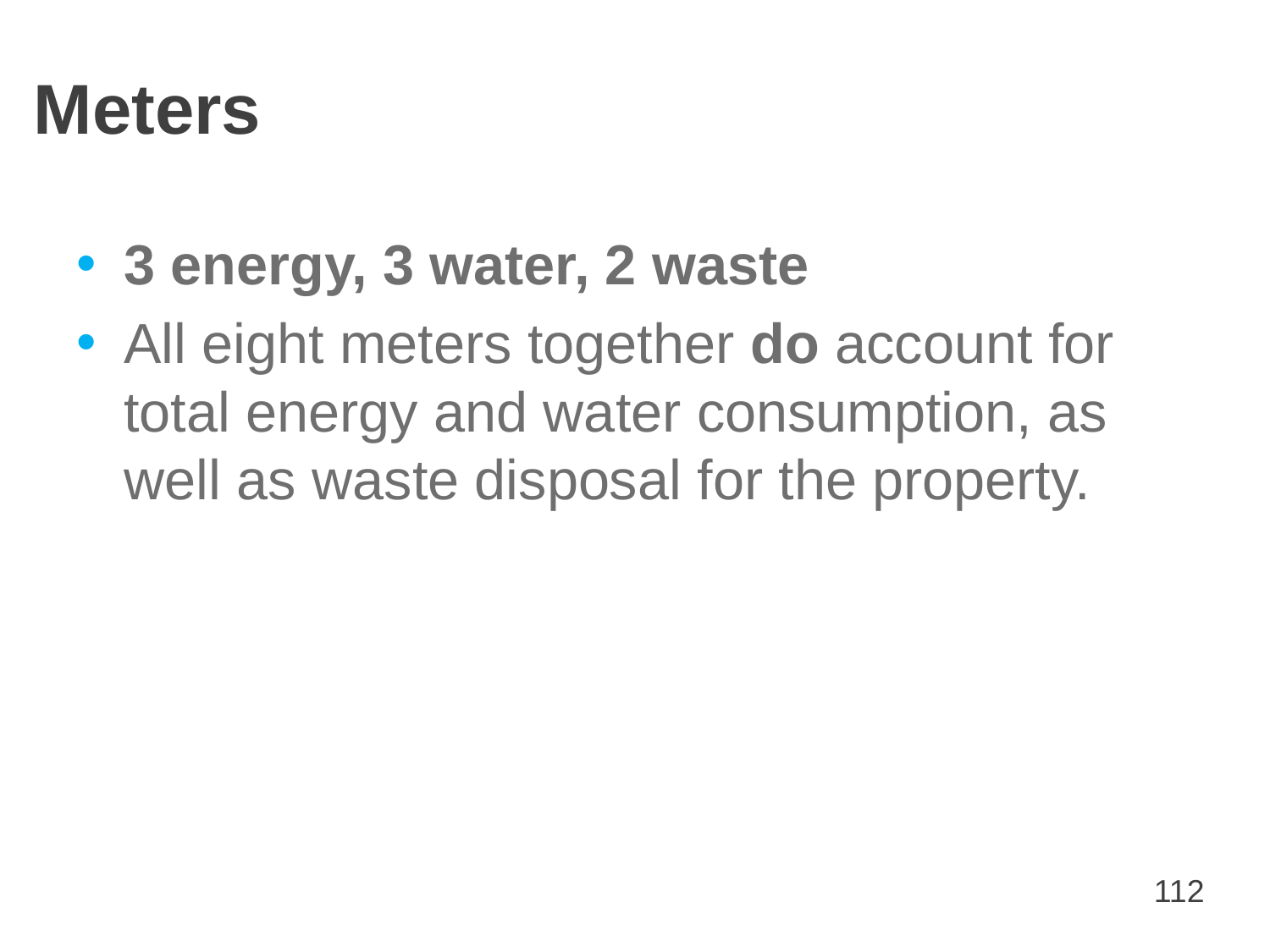

# Meters
3 energy, 3 water, 2 waste
All eight meters together do account for total energy and water consumption, as well as waste disposal for the property.